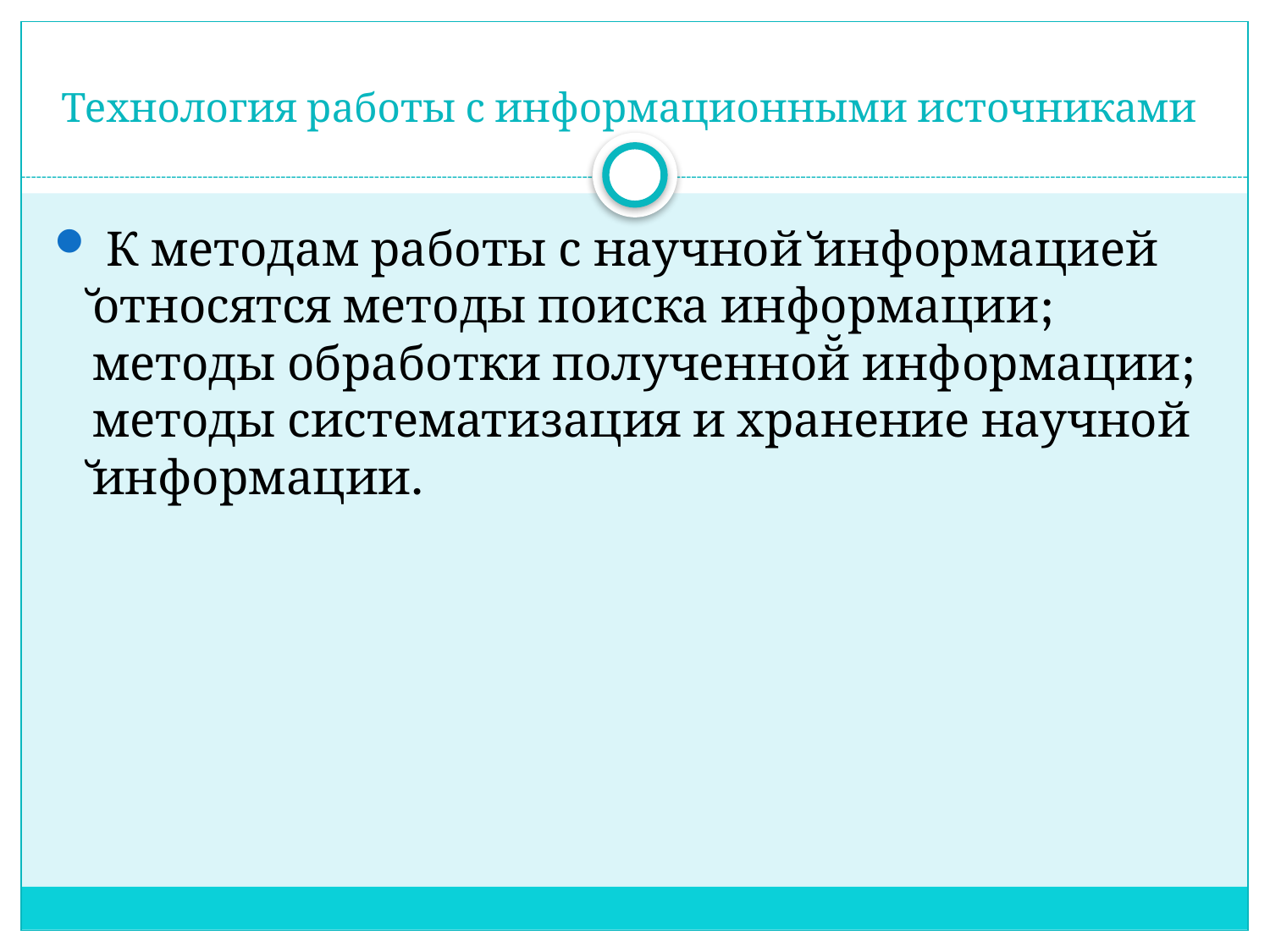

# Технология работы с информационными источниками
 К методам работы с научной ̆информацией ̆относятся методы поиска информации; методы обработки полученной̆ информации; методы систематизация и хранение научной ̆информации.